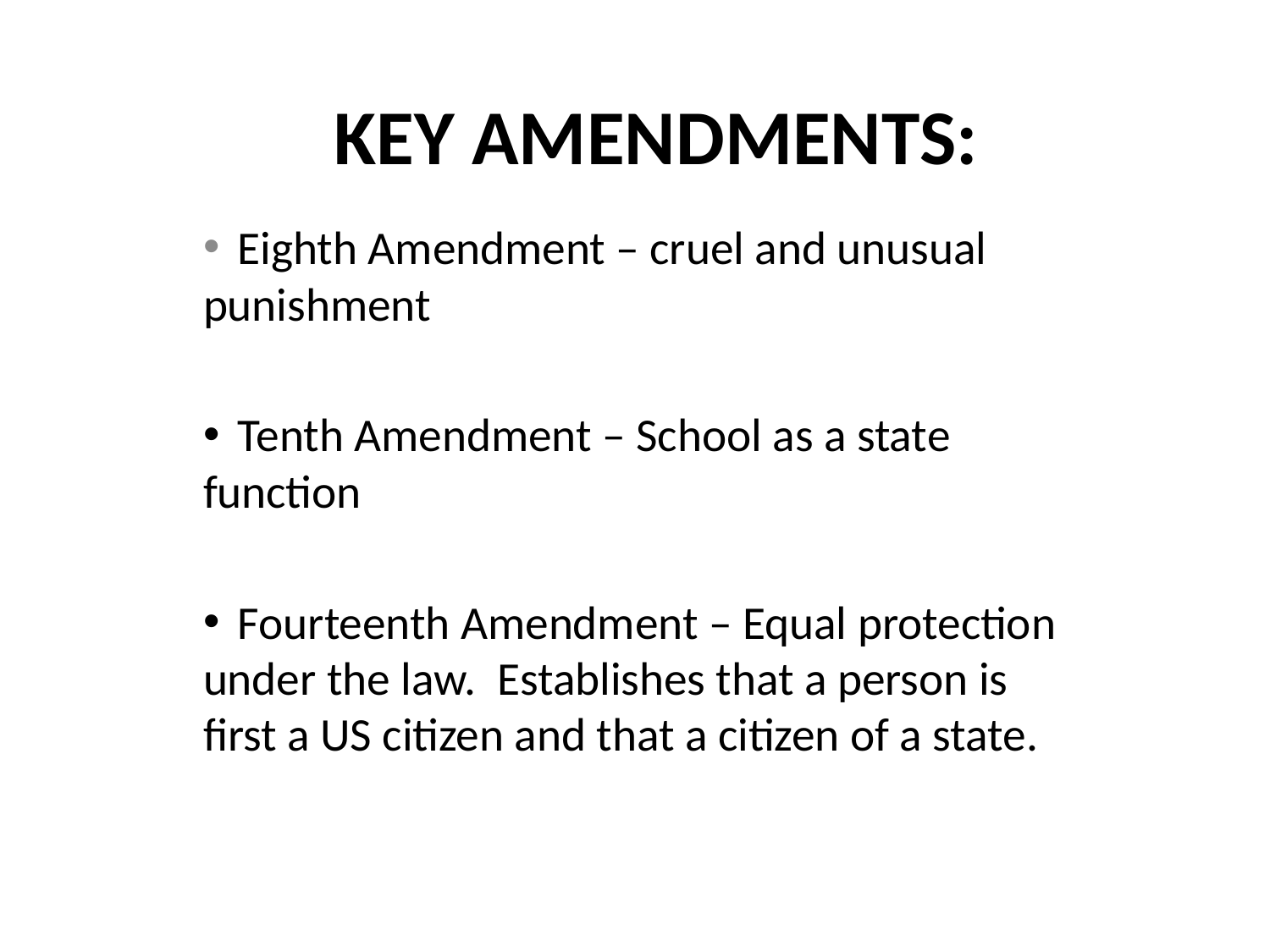

# KEY AMENDMENTS:
  Eighth Amendment – cruel and unusual punishment

  Tenth Amendment – School as a state function

  Fourteenth Amendment – Equal protection under the law.  Establishes that a person is first a US citizen and that a citizen of a state.